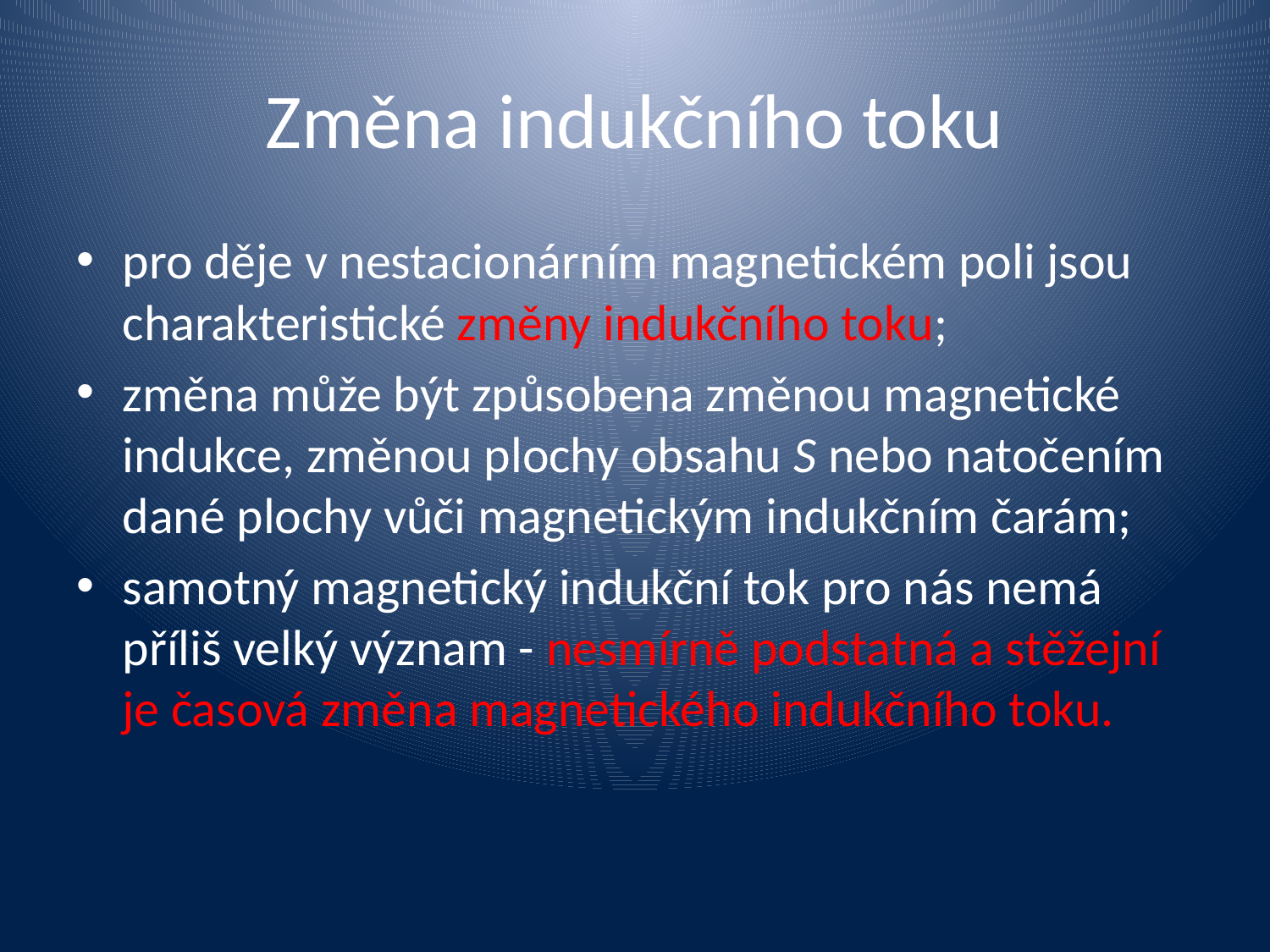

# Změna indukčního toku
pro děje v nestacionárním magnetickém poli jsou charakteristické změny indukčního toku;
změna může být způsobena změnou magnetické indukce, změnou plochy obsahu S nebo natočením dané plochy vůči magnetickým indukčním čarám;
samotný magnetický indukční tok pro nás nemá příliš velký význam - nesmírně podstatná a stěžejní je časová změna magnetického indukčního toku.